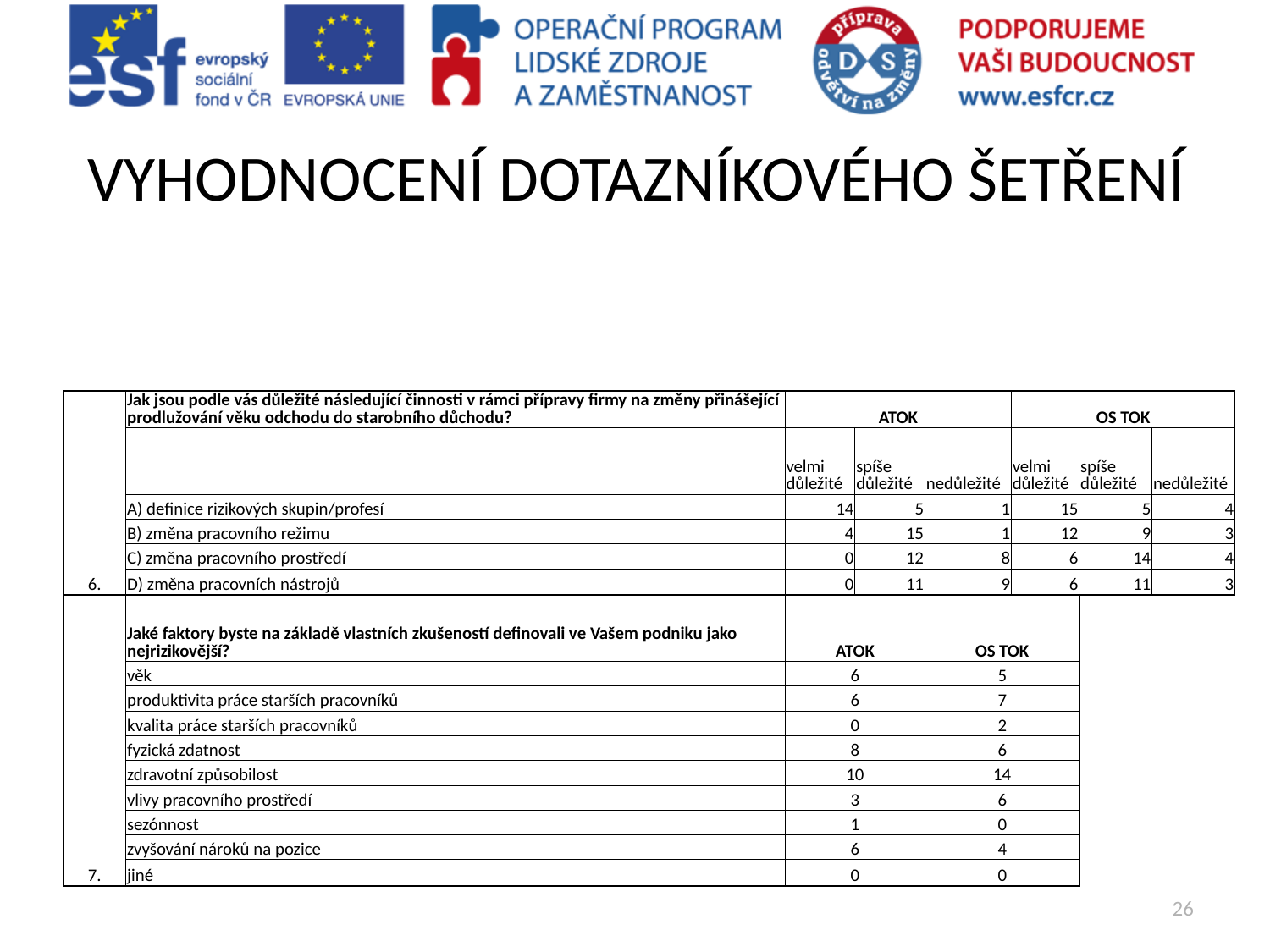

# VYHODNOCENÍ DOTAZNÍKOVÉHO ŠETŘENÍ
| 6. | Jak jsou podle vás důležité následující činnosti v rámci přípravy firmy na změny přinášející prodlužování věku odchodu do starobního důchodu? | ATOK |  |  | OS TOK |  |  |
| --- | --- | --- | --- | --- | --- | --- | --- |
|  |  | velmi důležité | spíše důležité | nedůležité | velmi důležité | spíše důležité | nedůležité |
|  | A) definice rizikových skupin/profesí | 14 | 5 | 1 | 15 | 5 | 4 |
|  | B) změna pracovního režimu | 4 | 15 | 1 | 12 | 9 | 3 |
|  | C) změna pracovního prostředí | 0 | 12 | 8 | 6 | 14 | 4 |
|  | D) změna pracovních nástrojů | 0 | 11 | 9 | 6 | 11 | 3 |
| 7. | Jaké faktory byste na základě vlastních zkušeností definovali ve Vašem podniku jako nejrizikovější? | ATOK |  | OS TOK |  |  |  |
|  | věk | 6 |  | 5 |  |  |  |
|  | produktivita práce starších pracovníků | 6 |  | 7 |  |  |  |
|  | kvalita práce starších pracovníků | 0 |  | 2 |  |  |  |
|  | fyzická zdatnost | 8 |  | 6 |  |  |  |
|  | zdravotní způsobilost | 10 |  | 14 |  |  |  |
|  | vlivy pracovního prostředí | 3 |  | 6 |  |  |  |
|  | sezónnost | 1 |  | 0 |  |  |  |
|  | zvyšování nároků na pozice | 6 |  | 4 |  |  |  |
|  | jiné | 0 |  | 0 |  |  |  |
26